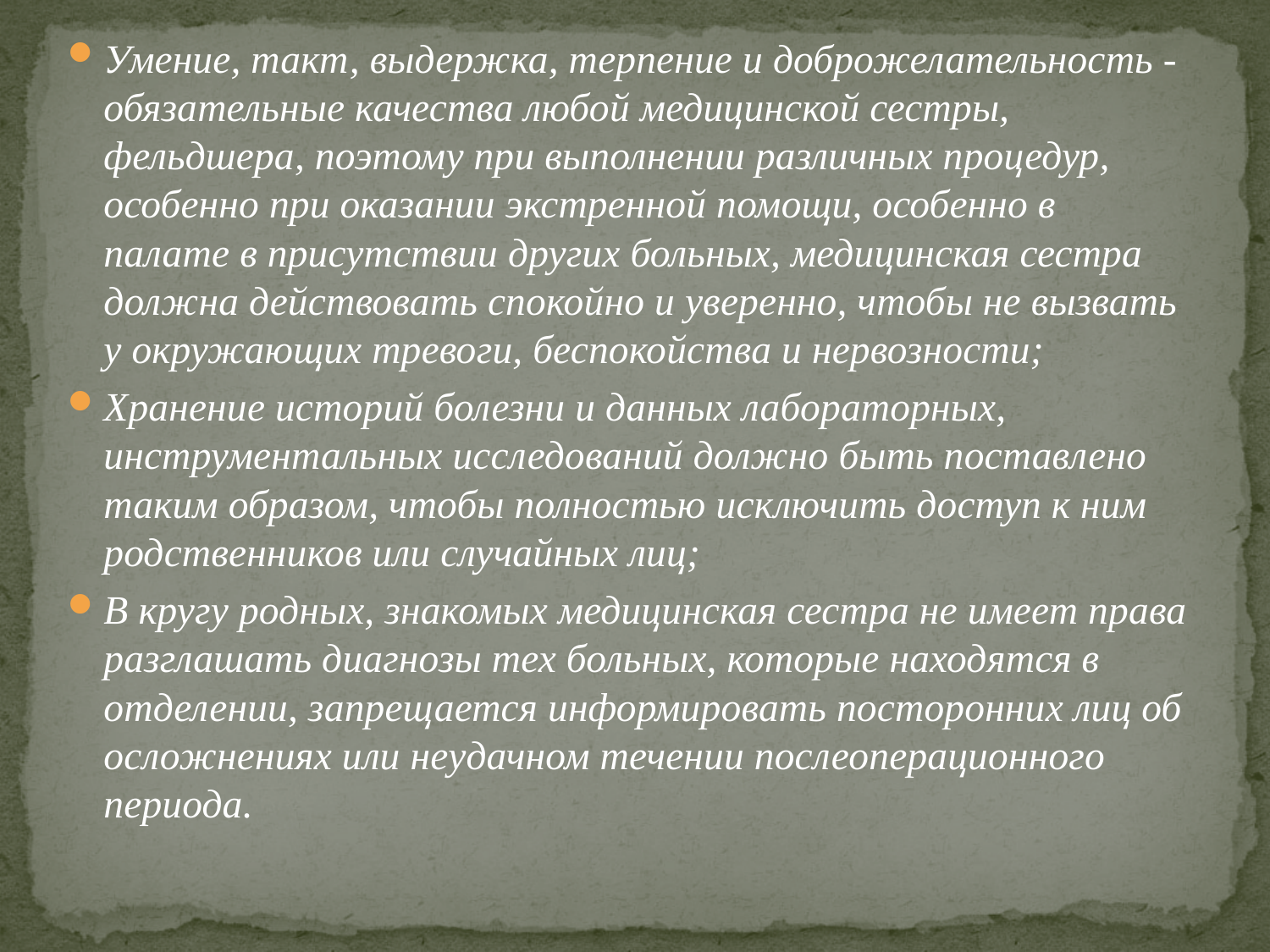

Умение, такт, выдержка, терпение и доброжелательность - обязательные качества любой медицинской сестры, фельдшера, поэтому при выполнении различных процедур, особенно при оказании экстренной помощи, особенно в палате в присутствии других больных, медицинская сестра должна действовать спокойно и уверенно, чтобы не вызвать у окружающих тревоги, беспокойства и нервозности;
Хранение историй болезни и данных лабораторных, инструментальных исследований должно быть поставлено таким образом, чтобы полностью исключить доступ к ним родственников или случайных лиц;
В кругу родных, знакомых медицинская сестра не имеет права разглашать диагнозы тех больных, которые находятся в отделении, запрещается информировать посторонних лиц об осложнениях или неудачном течении послеоперационного периода.